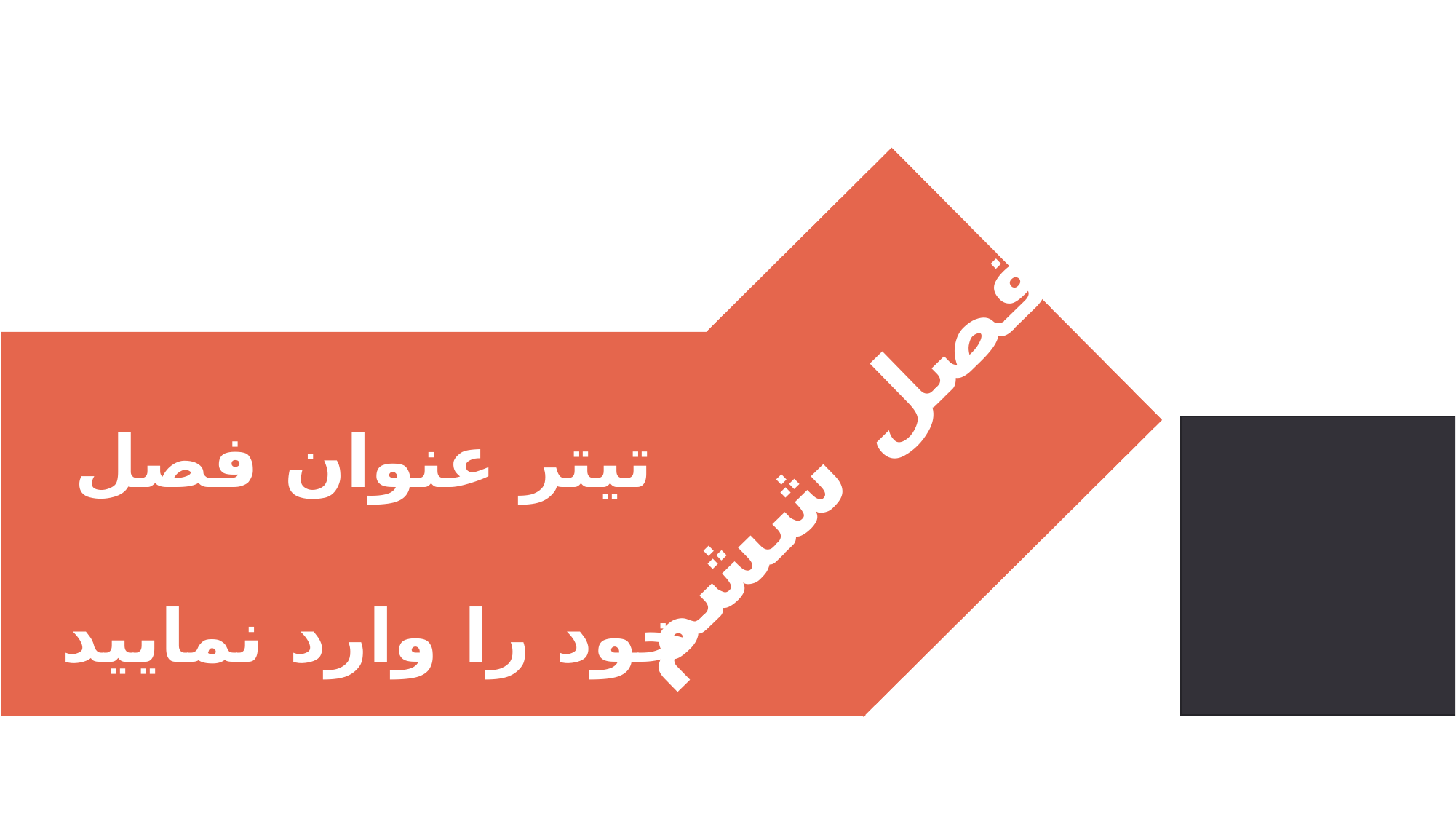

فصل ششم
تیتر عنوان فصل
 خود را وارد نمایید